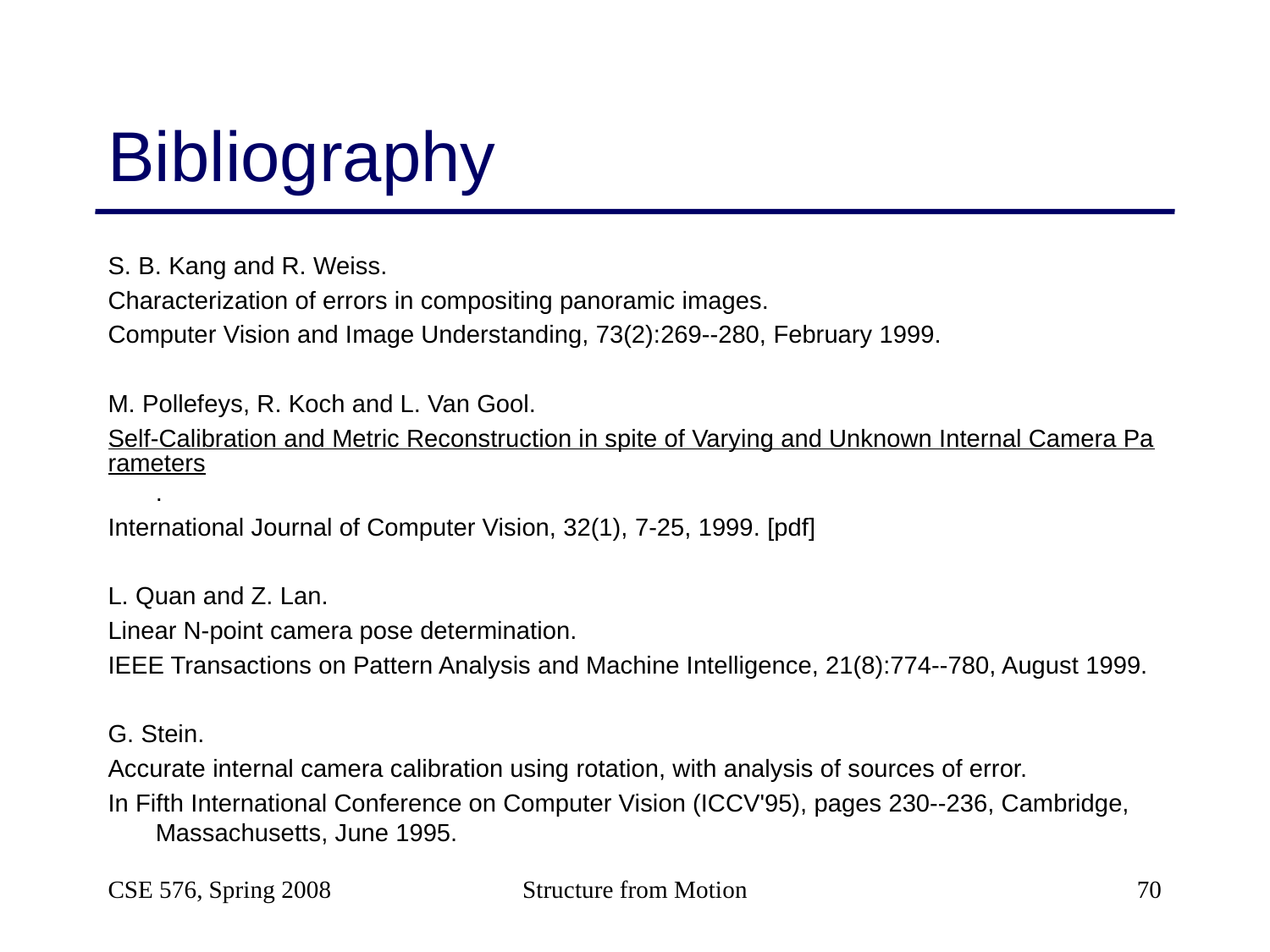

# Bibliography
S. B. Kang and R. Weiss.
Characterization of errors in compositing panoramic images.
Computer Vision and Image Understanding, 73(2):269--280, February 1999.

M. Pollefeys, R. Koch and L. Van Gool.
Self-Calibration and Metric Reconstruction in spite of Varying and Unknown Internal Camera Parameters.
International Journal of Computer Vision, 32(1), 7-25, 1999. [pdf]

L. Quan and Z. Lan.
Linear N-point camera pose determination.
IEEE Transactions on Pattern Analysis and Machine Intelligence, 21(8):774--780, August 1999.

G. Stein.
Accurate internal camera calibration using rotation, with analysis of sources of error.
In Fifth International Conference on Computer Vision (ICCV'95), pages 230--236, Cambridge, Massachusetts, June 1995.
CSE 576, Spring 2008
Structure from Motion
70